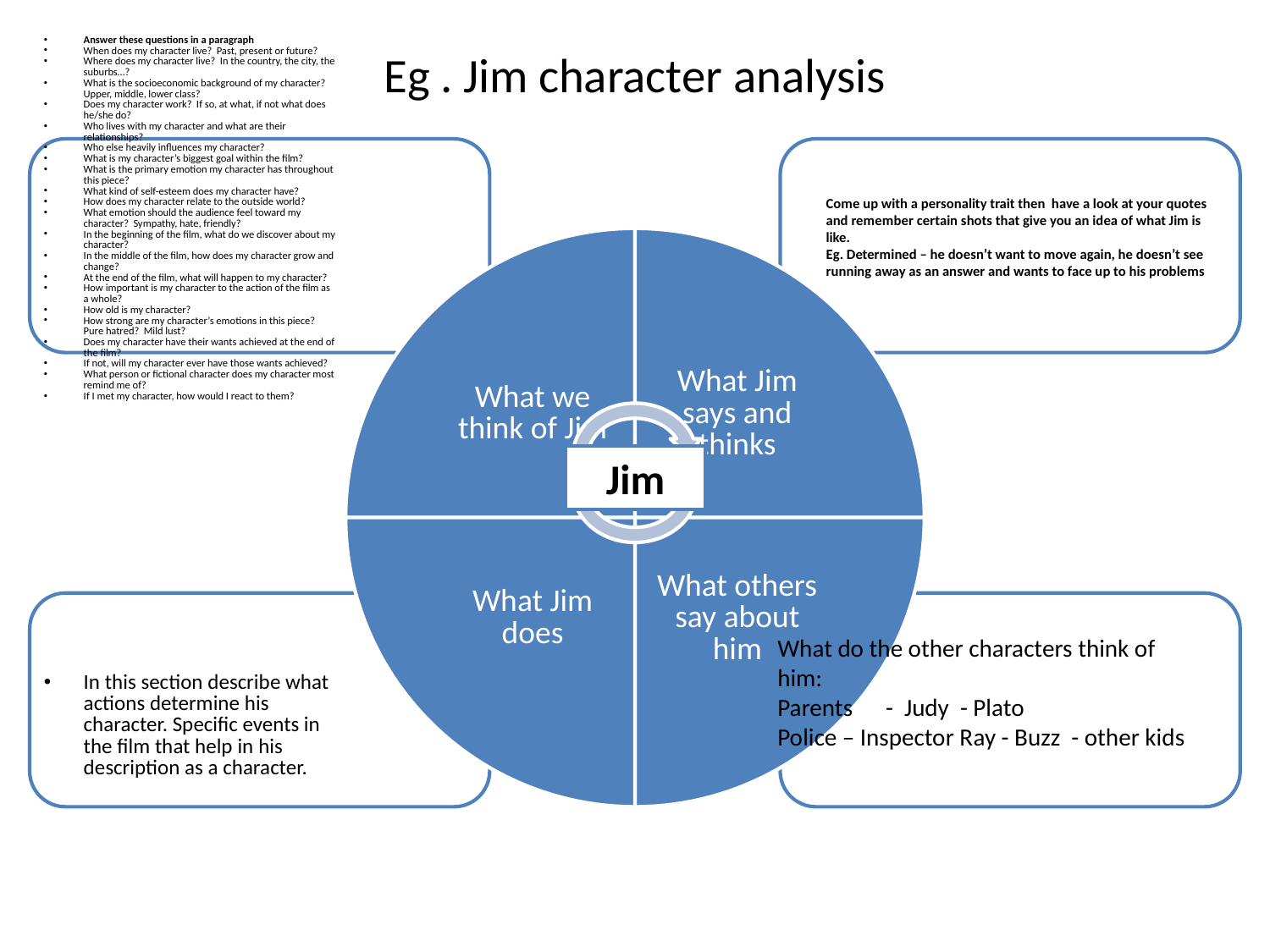

# Eg . Jim character analysis
What we think of Jim
What Jim says and thinks
What others say about him
Answer these questions in a paragraph
What Jim does
In this section describe what actions determine his character. Specific events in the film that help in his description as a character.
If I met my character, how would I react to them?
What person or fictional character does my character most remind me of?
If not, will my character ever have those wants achieved?
Does my character have their wants achieved at the end of the film?
How strong are my character’s emotions in this piece?  Pure hatred?  Mild lust?
How old is my character?
How important is my character to the action of the film as a whole?
At the end of the film, what will happen to my character?
In the middle of the film, how does my character grow and change?
In the beginning of the film, what do we discover about my character?
What emotion should the audience feel toward my character?  Sympathy, hate, friendly?
How does my character relate to the outside world?
What kind of self-esteem does my character have?
What is the primary emotion my character has throughout this piece?
What is my character’s biggest goal within the film?
Who else heavily influences my character?
Who lives with my character and what are their relationships?
Does my character work?  If so, at what, if not what does he/she do?
What is the socioeconomic background of my character? Upper, middle, lower class?
Where does my character live?  In the country, the city, the suburbs…?
When does my character live?  Past, present or future?
Come up with a personality trait then  have a look at your quotes and remember certain shots that give you an idea of what Jim is like.
Eg. Determined – he doesn’t want to move again, he doesn’t see running away as an answer and wants to face up to his problems
Jim
What do the other characters think of him:
Parents      -  Judy  - Plato
Police – Inspector Ray - Buzz  - other kids